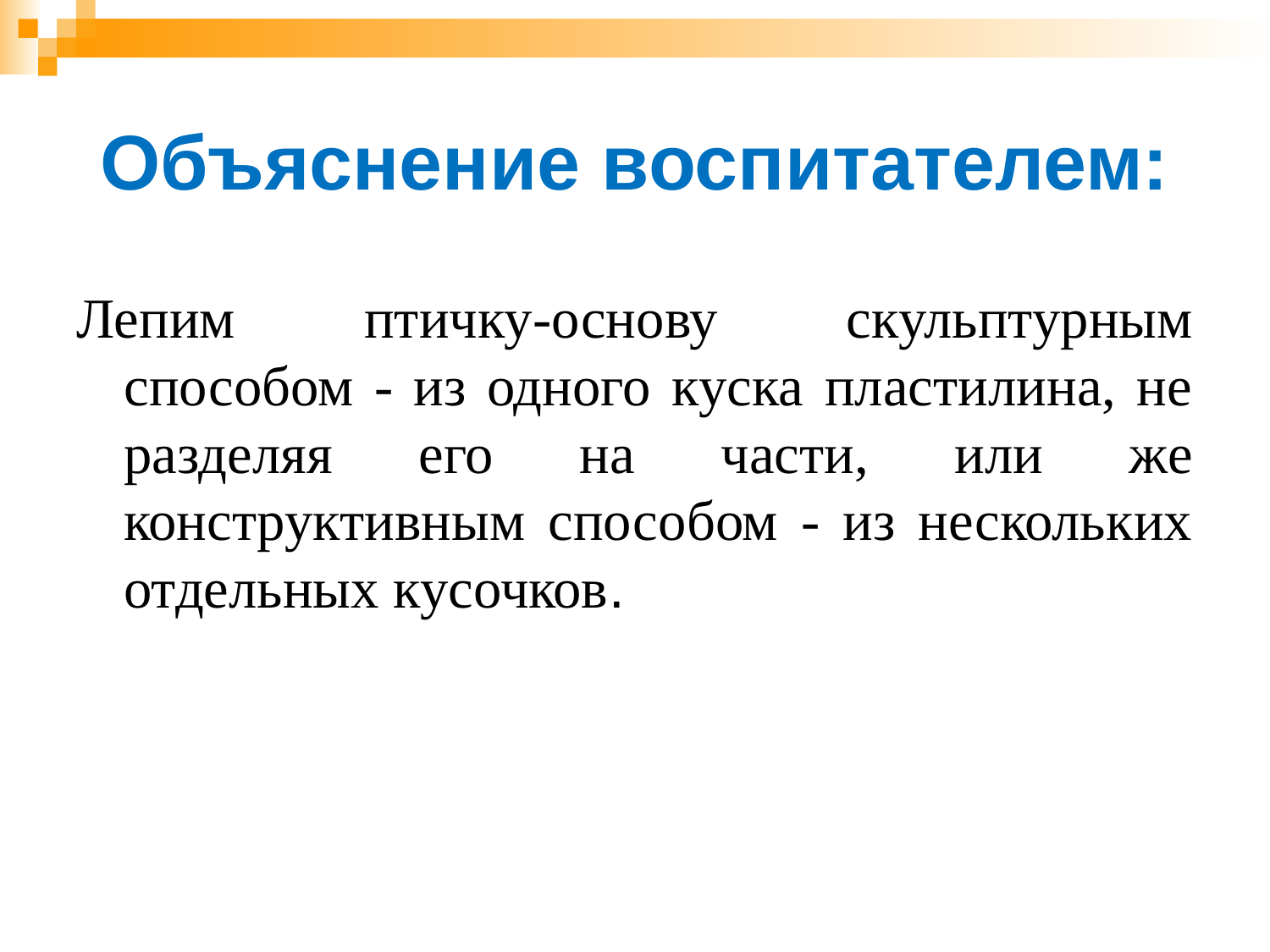

# Объяснение воспитателем:
Лепим птичку-основу скульптурным способом - из одного куска пластилина, не разделяя его на части, или же конструктивным способом - из нескольких отдельных кусочков.